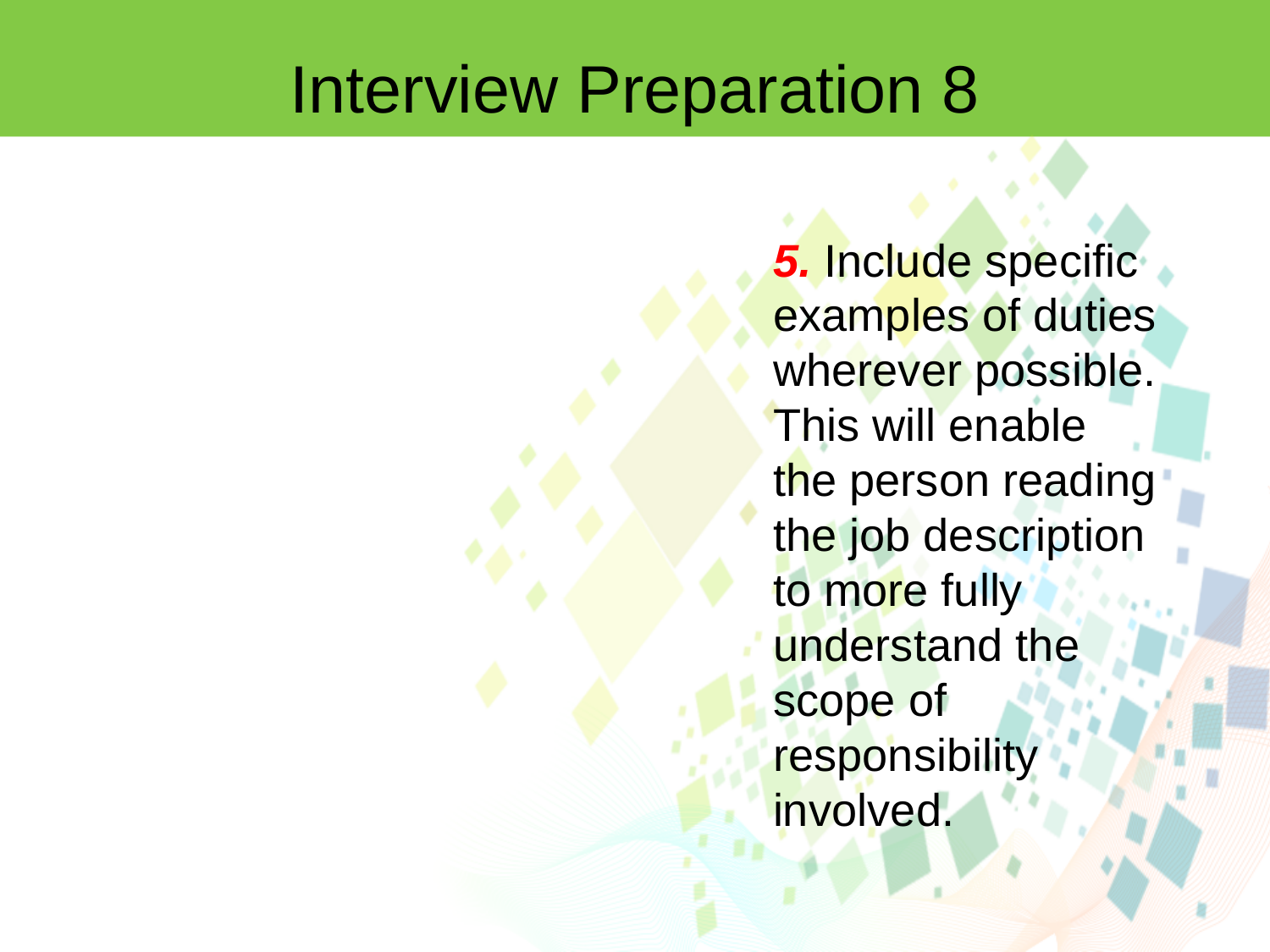

Interview Preparation 8
5. Include specific examples of duties wherever possible. This will enable the person reading
the job description to more fully understand the scope of responsibility involved.